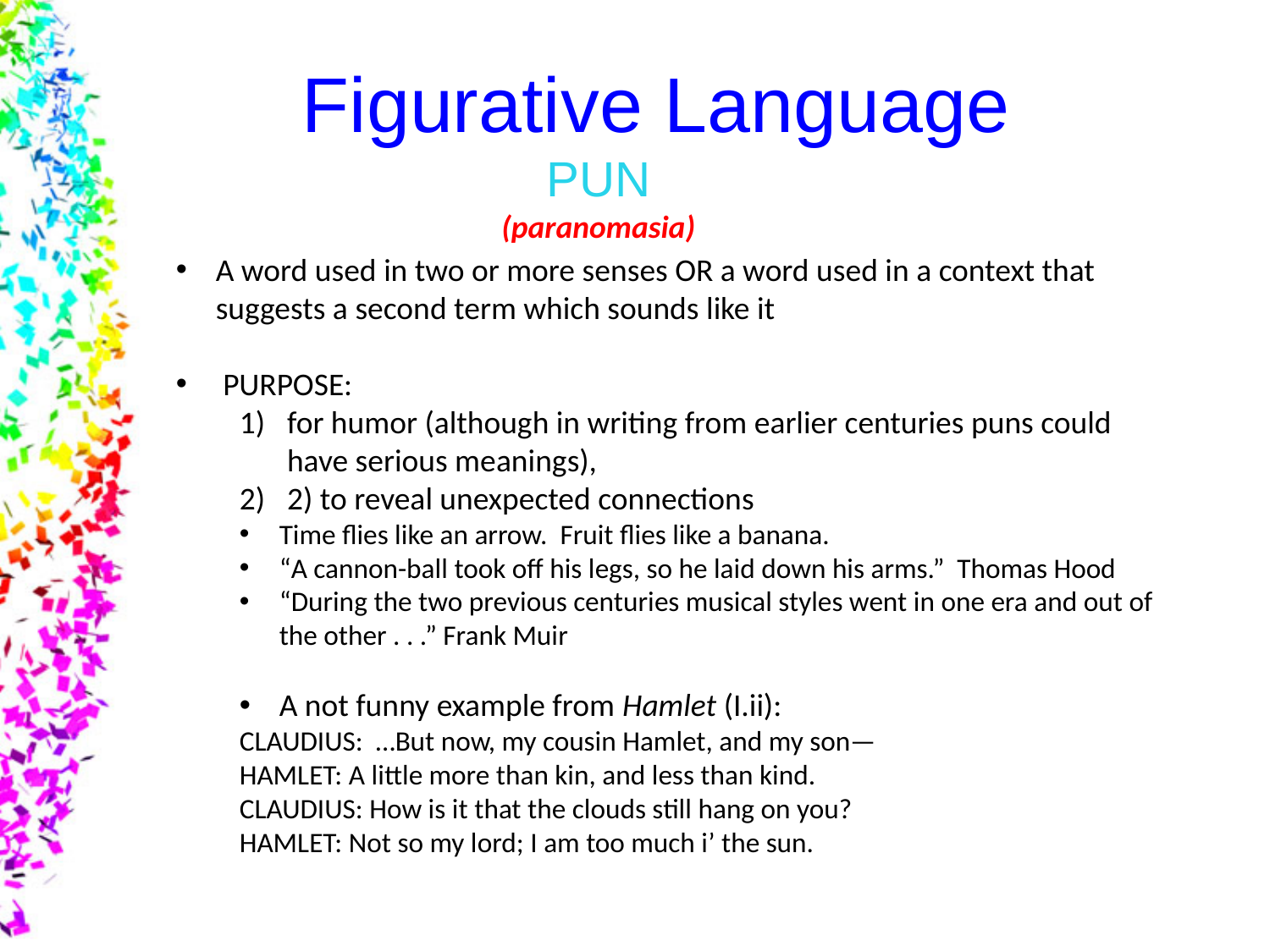

Figurative Language
PUN
(paranomasia)
A word used in two or more senses OR a word used in a context that suggests a second term which sounds like it

 PURPOSE:
for humor (although in writing from earlier centuries puns could have serious meanings),
2) to reveal unexpected connections
Time flies like an arrow.  Fruit flies like a banana.
“A cannon-ball took off his legs, so he laid down his arms.”  Thomas Hood
“During the two previous centuries musical styles went in one era and out of the other . . .” Frank Muir

A not funny example from Hamlet (I.ii):
CLAUDIUS:  …But now, my cousin Hamlet, and my son—
HAMLET: A little more than kin, and less than kind.
CLAUDIUS: How is it that the clouds still hang on you?
HAMLET: Not so my lord; I am too much i’ the sun.